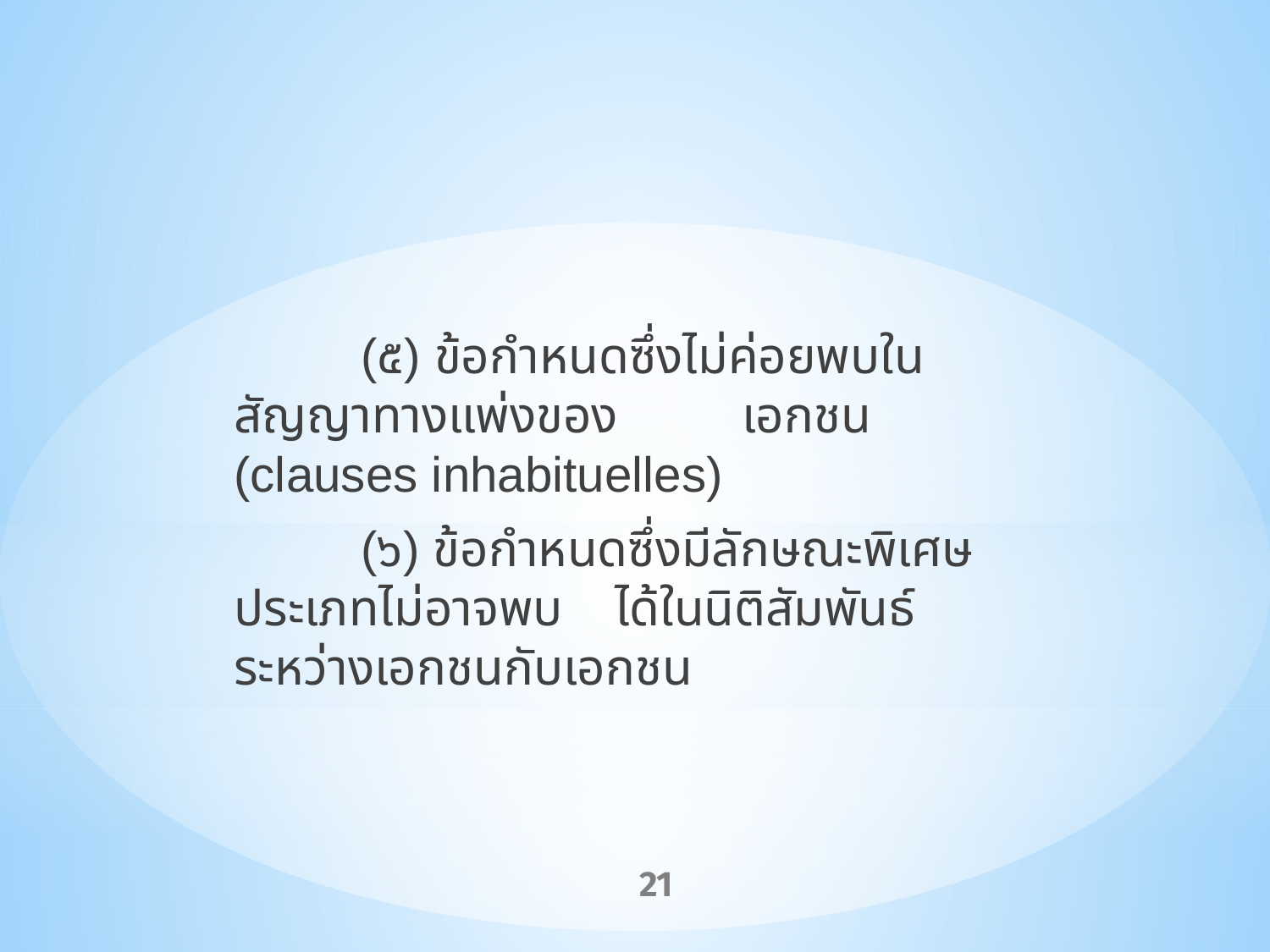

(๕) ข้อกำหนดซึ่งไม่ค่อยพบในสัญญาทางแพ่งของ	เอกชน (clauses inhabituelles)
	(๖) ข้อกำหนดซึ่งมีลักษณะพิเศษ ประเภทไม่อาจพบ	ได้ในนิติสัมพันธ์ระหว่างเอกชนกับเอกชน

21